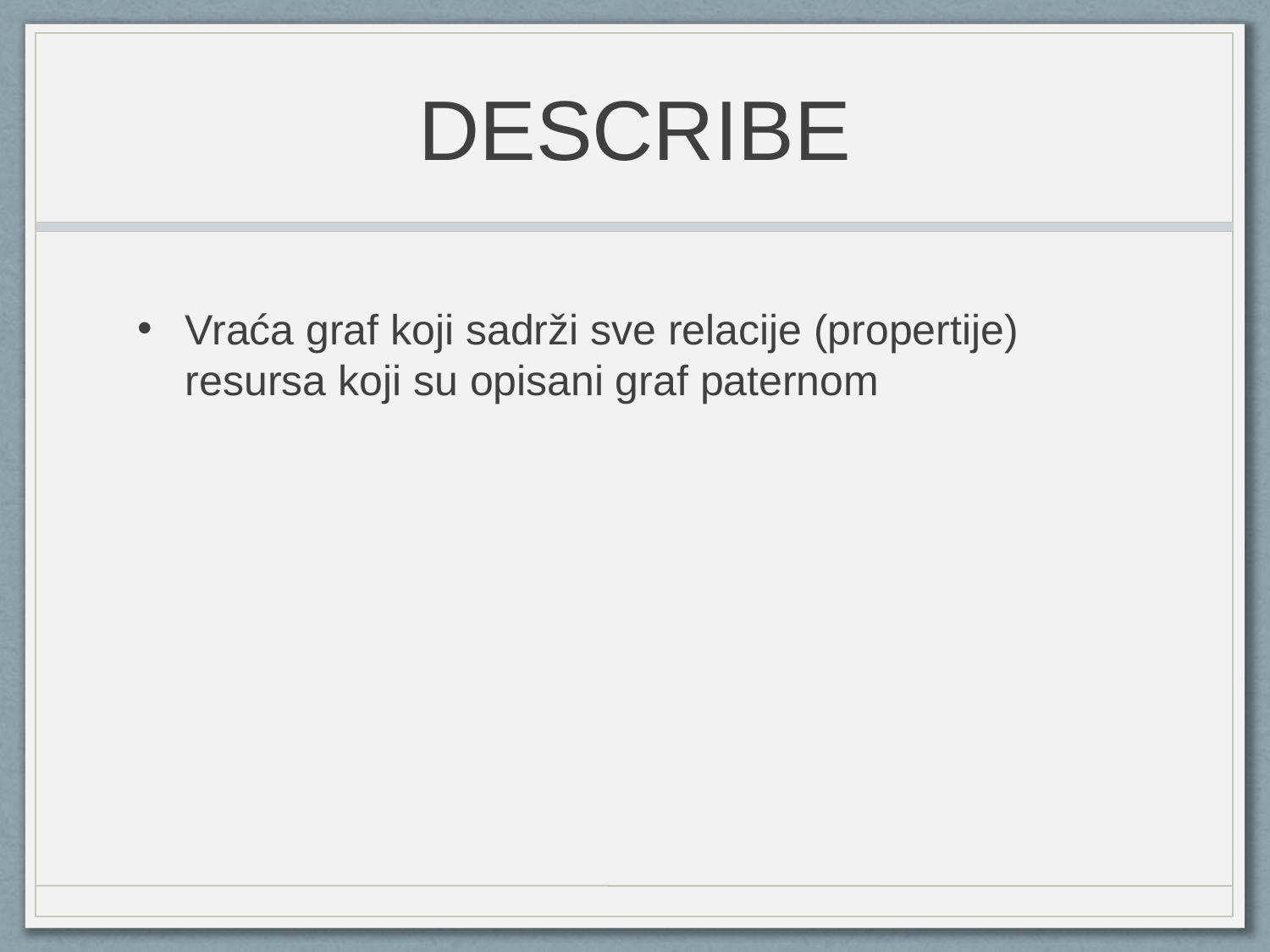

# DESCRIBE
Vraća graf koji sadrži sve relacije (propertije) resursa koji su opisani graf paternom